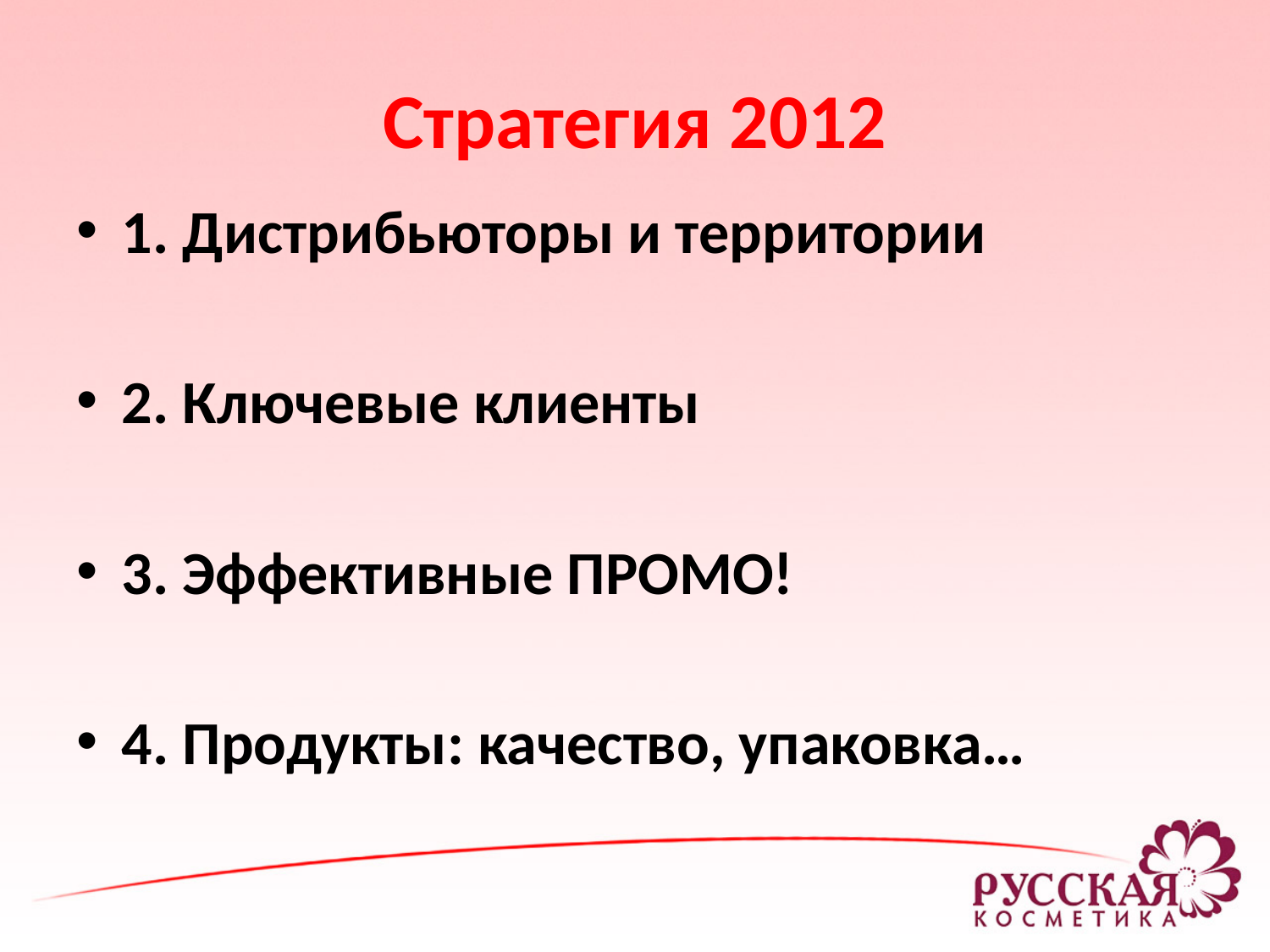

# Стратегия 2012
1. Дистрибьюторы и территории

2. Ключевые клиенты

3. Эффективные ПРОМО!

4. Продукты: качество, упаковка…